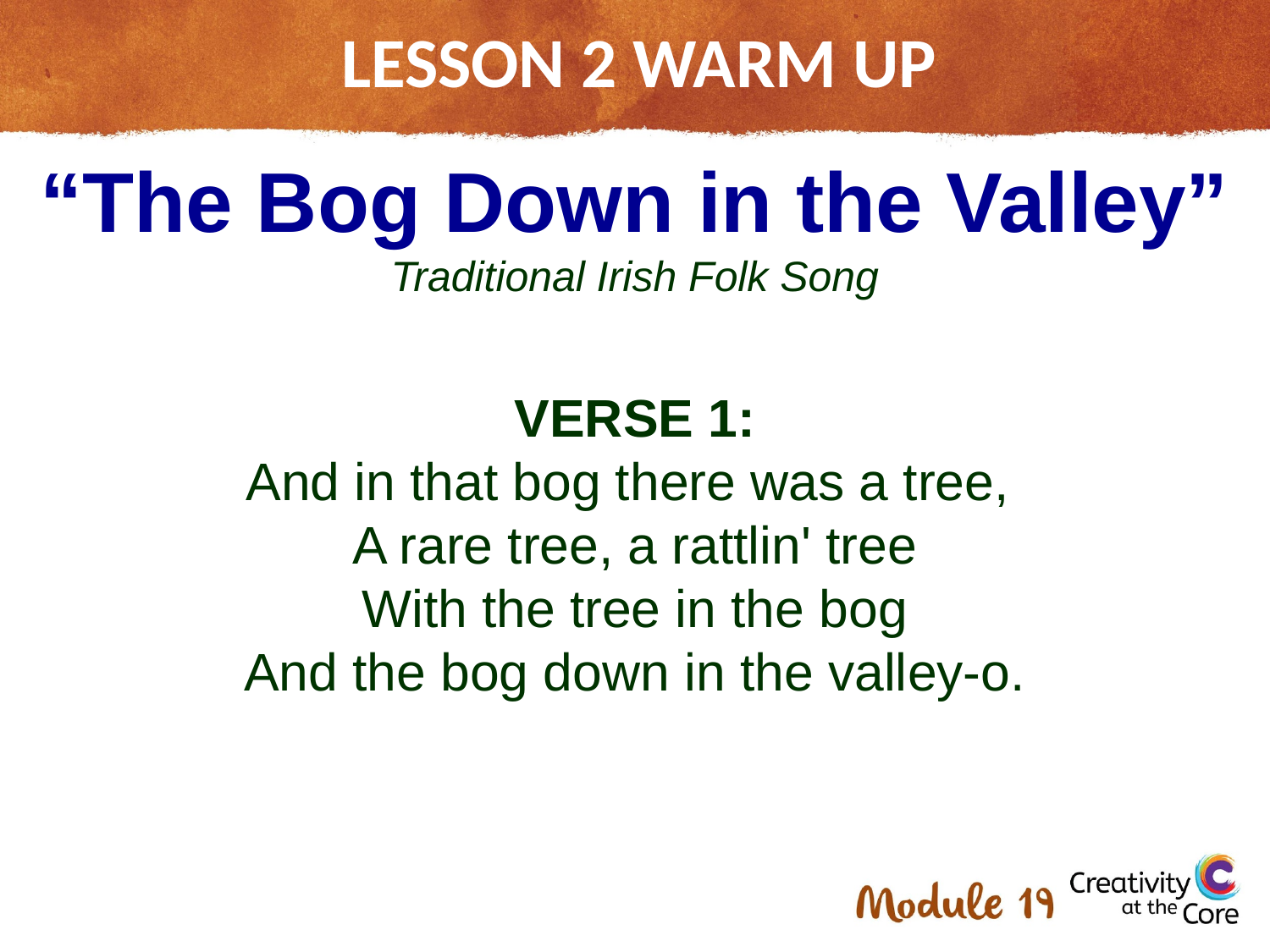

# LESSON 2 WARM UP
“The Bog Down in the Valley”
Traditional Irish Folk Song

VERSE 1:
And in that bog there was a tree,
A rare tree, a rattlin' tree
With the tree in the bog
And the bog down in the valley-o.